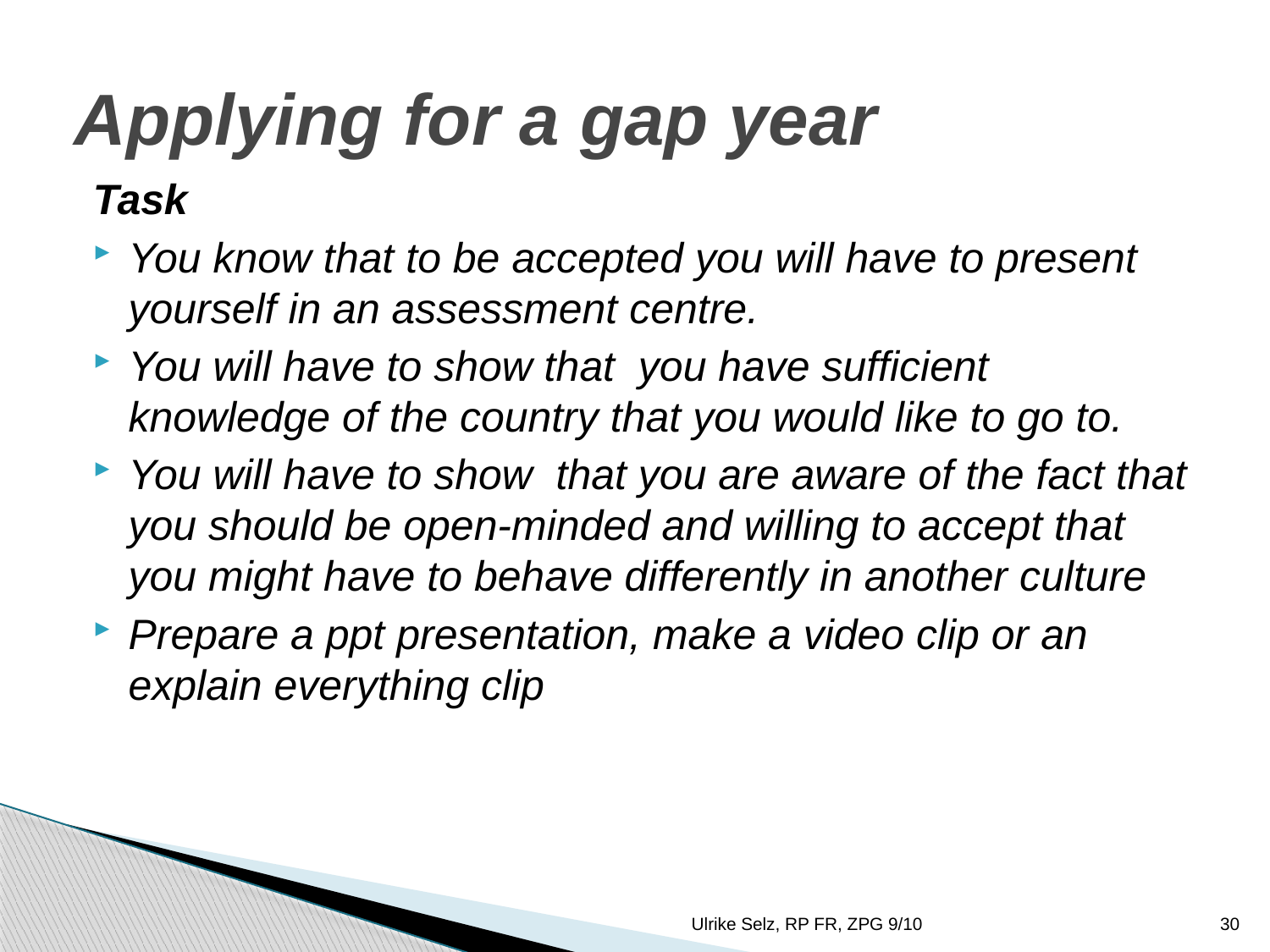

Applying for a gap year
Task
You know that to be accepted you will have to present yourself in an assessment centre.
You will have to show that  you have sufficient knowledge of the country that you would like to go to.
You will have to show  that you are aware of the fact that you should be open-minded and willing to accept that you might have to behave differently in another culture
Prepare a ppt presentation, make a video clip or an explain everything clip

Ulrike Selz, RP FR, ZPG 9/10
30